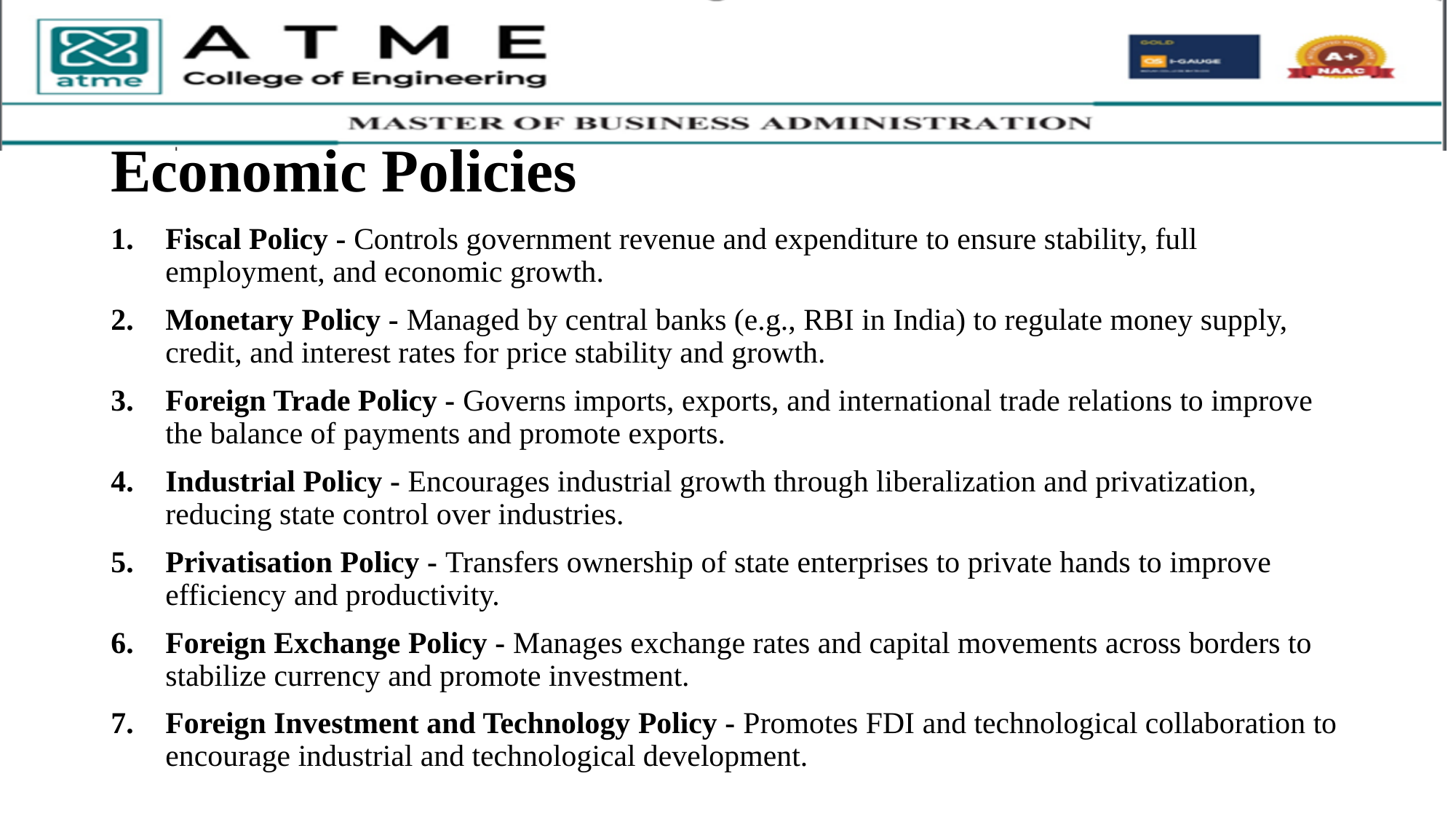

# Economic Policies
Fiscal Policy - Controls government revenue and expenditure to ensure stability, full employment, and economic growth.
Monetary Policy - Managed by central banks (e.g., RBI in India) to regulate money supply, credit, and interest rates for price stability and growth.
Foreign Trade Policy - Governs imports, exports, and international trade relations to improve the balance of payments and promote exports.
Industrial Policy - Encourages industrial growth through liberalization and privatization, reducing state control over industries.
Privatisation Policy - Transfers ownership of state enterprises to private hands to improve efficiency and productivity.
Foreign Exchange Policy - Manages exchange rates and capital movements across borders to stabilize currency and promote investment.
Foreign Investment and Technology Policy - Promotes FDI and technological collaboration to encourage industrial and technological development.